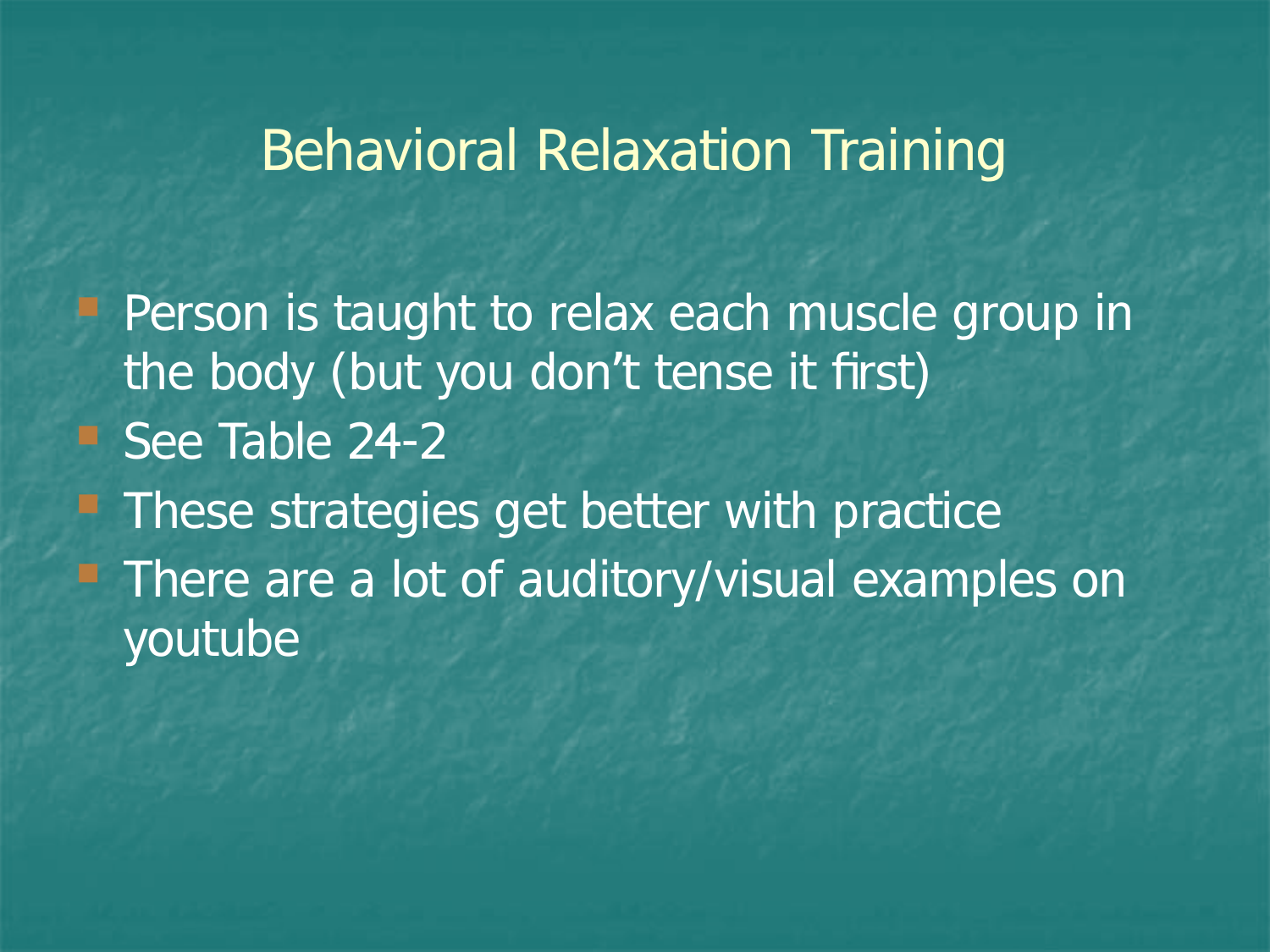

# Behavioral Relaxation Training
Person is taught to relax each muscle group in the body (but you don’t tense it first)
See Table 24-2
These strategies get better with practice
There are a lot of auditory/visual examples on youtube